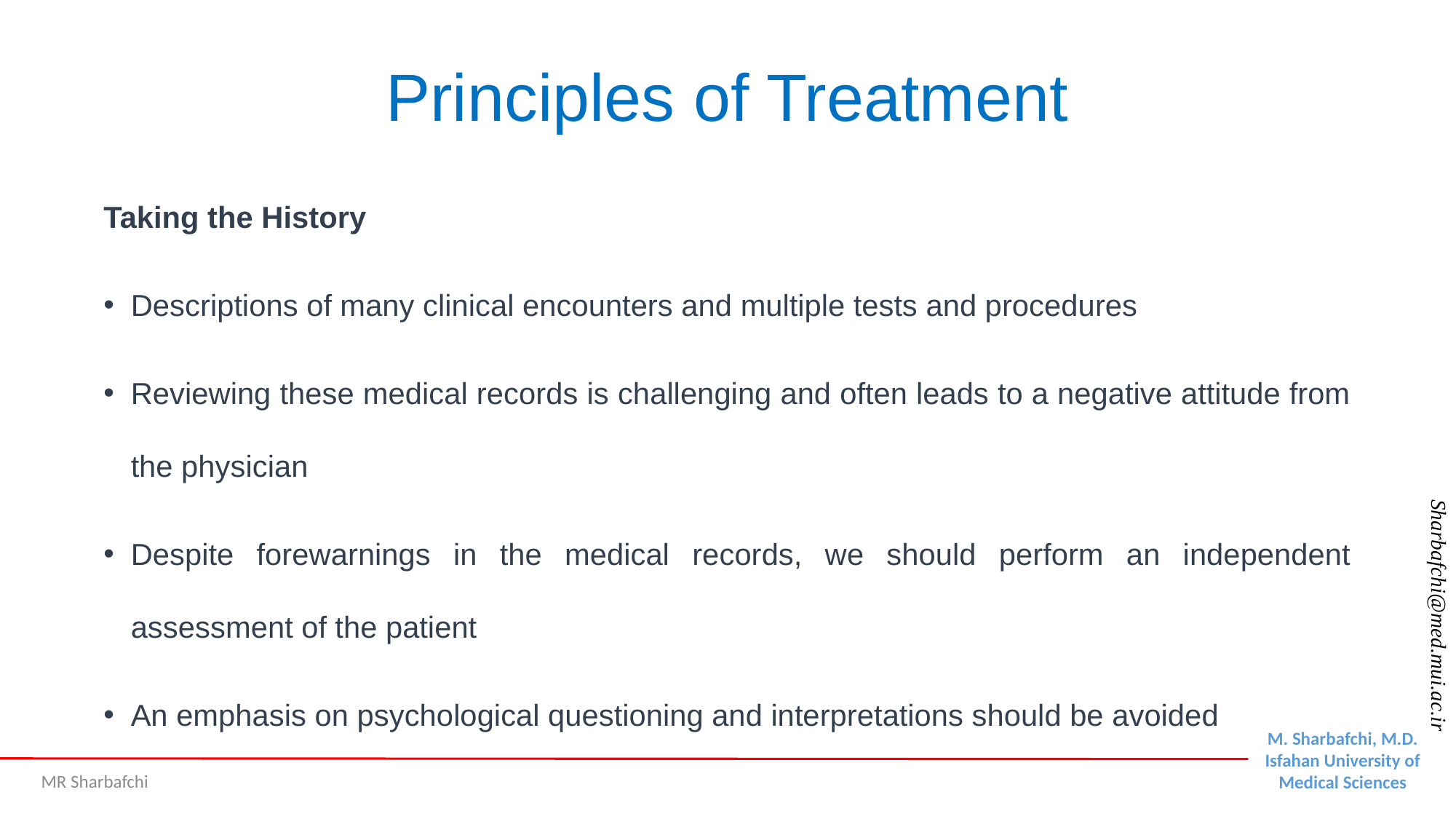

# Principles of Treatment
Taking the History
Descriptions of many clinical encounters and multiple tests and procedures
Reviewing these medical records is challenging and often leads to a negative attitude from the physician
Despite forewarnings in the medical records, we should perform an independent assessment of the patient
An emphasis on psychological questioning and interpretations should be avoided
MR Sharbafchi